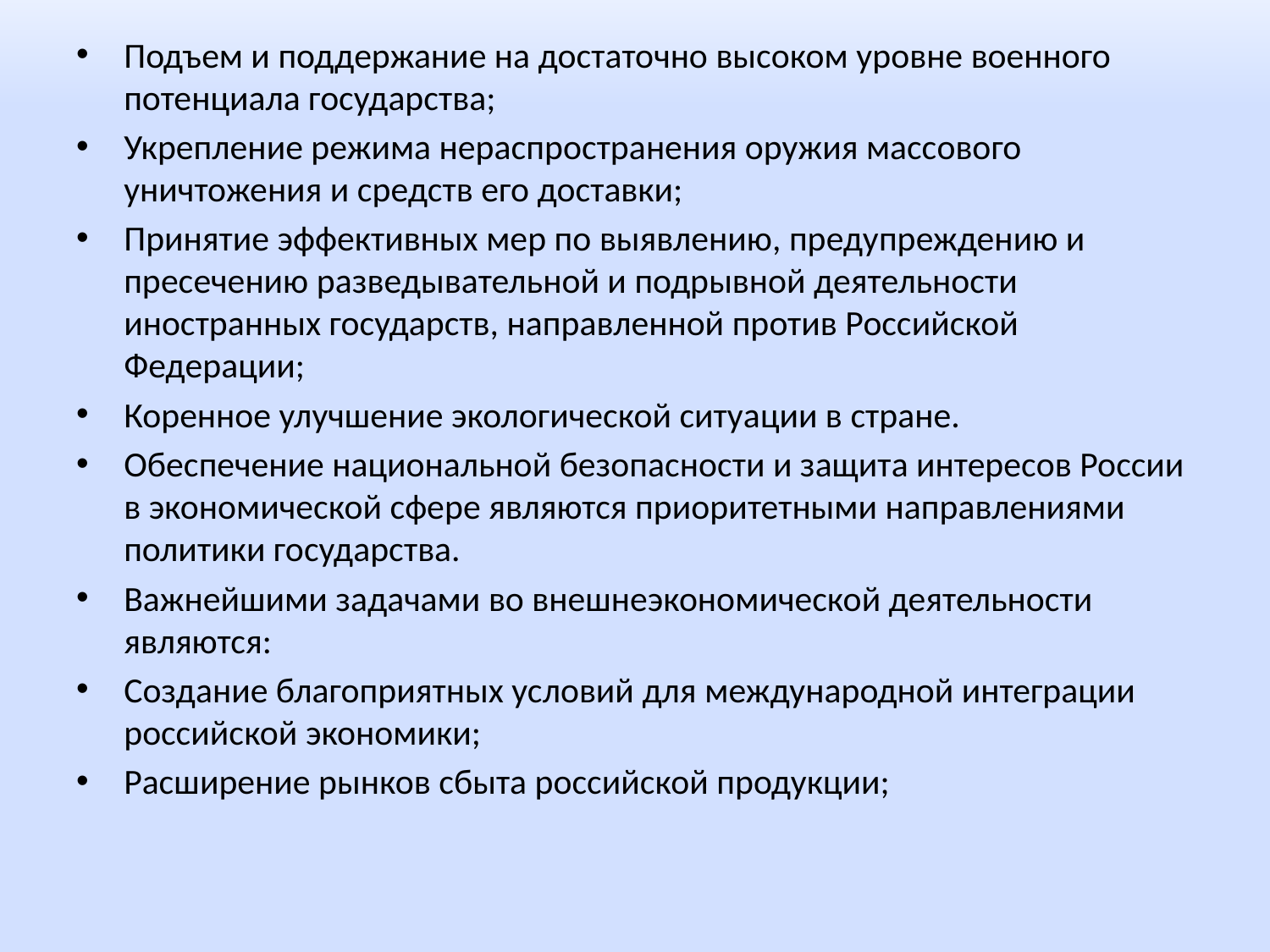

Подъем и поддержание на достаточно высоком уровне военного потенциала государства;
Укрепление режима нераспространения оружия массового уничтожения и средств его доставки;
Принятие эффективных мер по выявлению, предупреждению и пресечению разведывательной и подрывной деятельности иностранных государств, направленной против Российской Федерации;
Коренное улучшение экологической ситуации в стране.
Обеспечение национальной безопасности и защита интересов России в экономической сфере являются приоритетными направлениями политики государства.
Важнейшими задачами во внешнеэкономической деятельности являются:
Создание благоприятных условий для международной интеграции российской экономики;
Расширение рынков сбыта российской продукции;